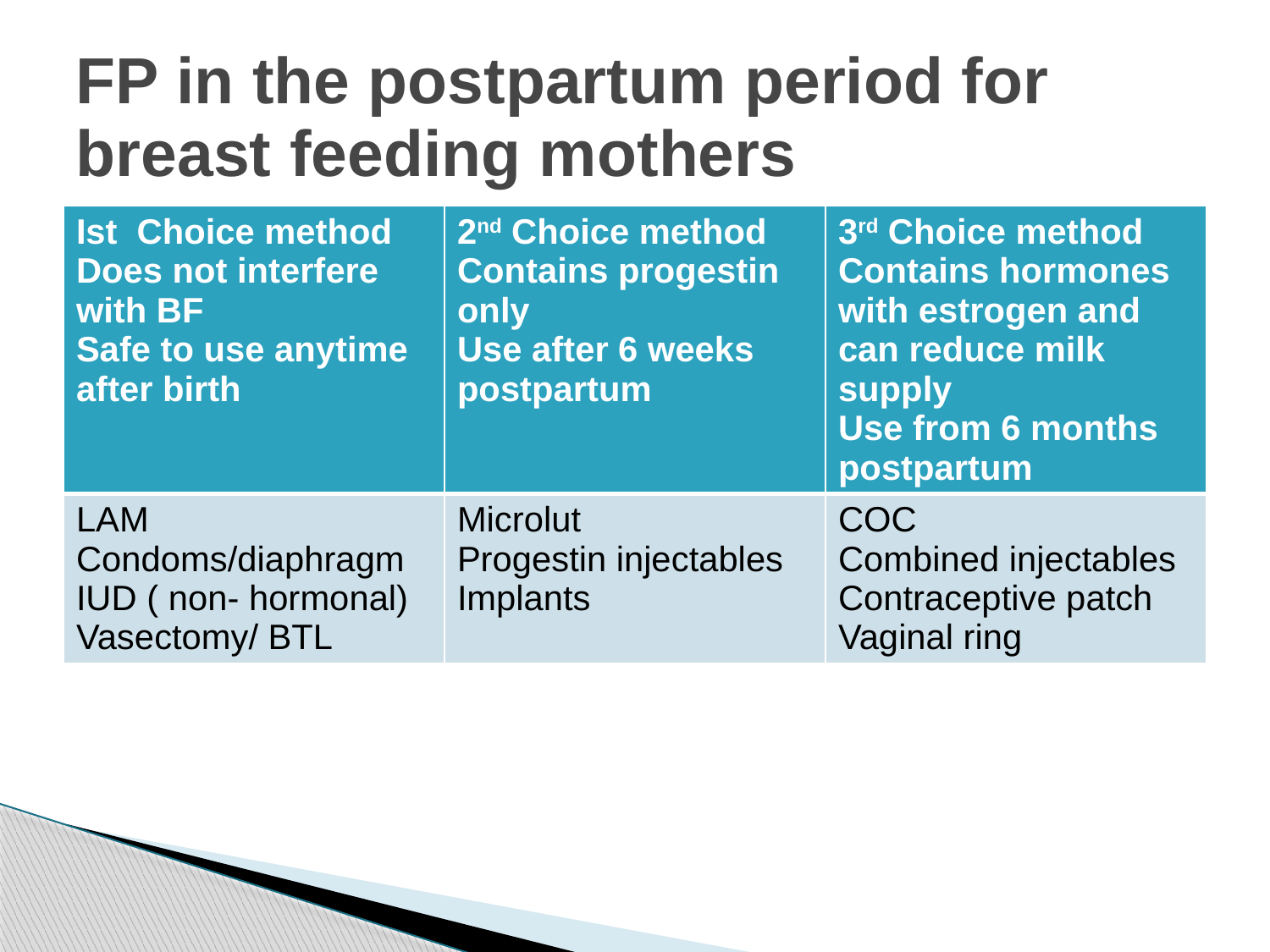

# FP in the postpartum period for breast feeding mothers
| Ist Choice method Does not interfere with BF Safe to use anytime after birth | 2nd Choice method Contains progestin only Use after 6 weeks postpartum | 3rd Choice method Contains hormones with estrogen and can reduce milk supply Use from 6 months postpartum |
| --- | --- | --- |
| LAM Condoms/diaphragm IUD ( non- hormonal) Vasectomy/ BTL | Microlut Progestin injectables Implants | COC Combined injectables Contraceptive patch Vaginal ring |